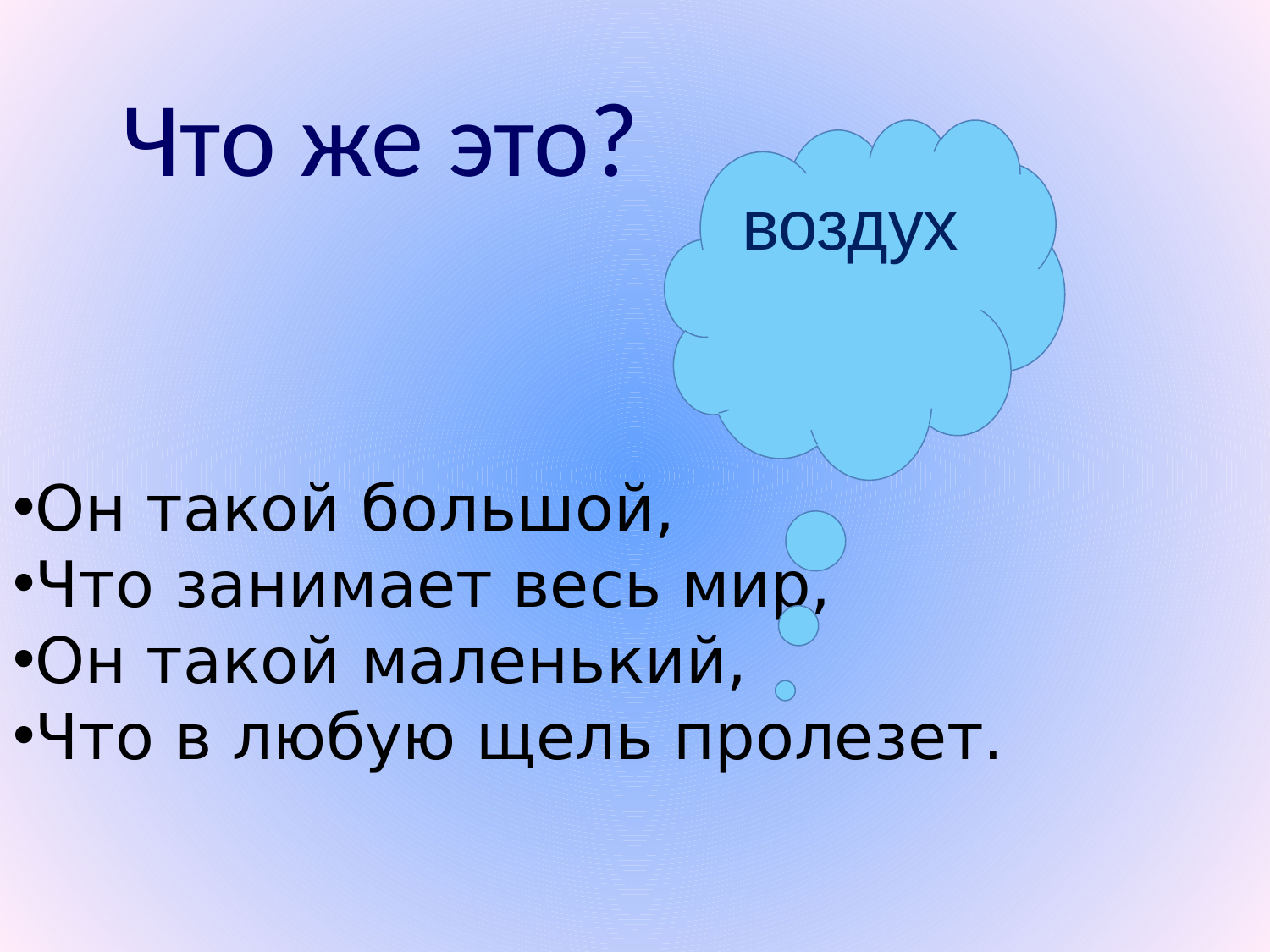

Он такой большой,
Что занимает весь мир,
Он такой маленький,
Что в любую щель пролезет.
Что же это?
воздух